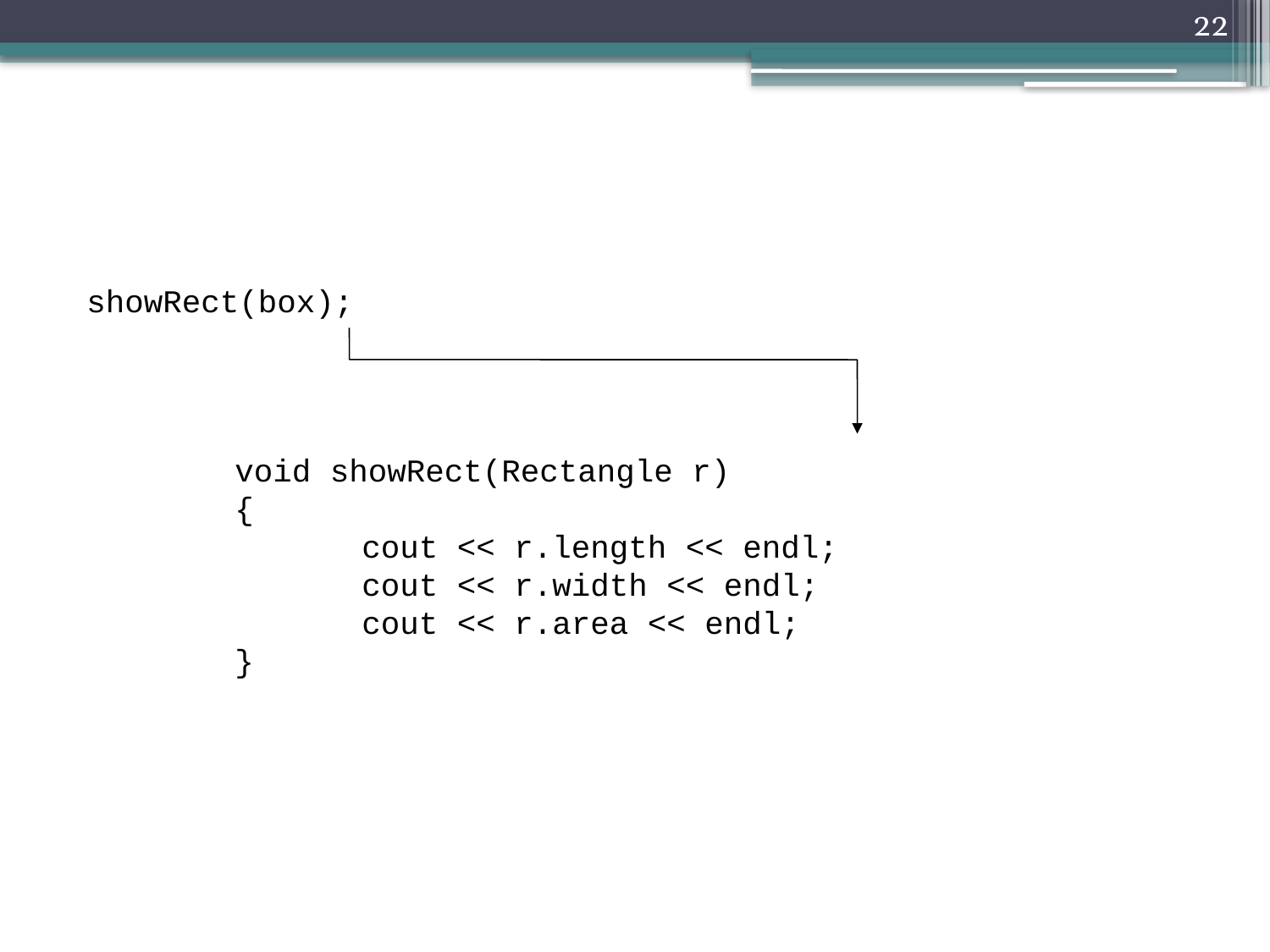

22
showRect(box);

void showRect(Rectangle r)
{
	cout << r.length << endl;
	cout << r.width << endl;
	cout << r.area << endl;
}